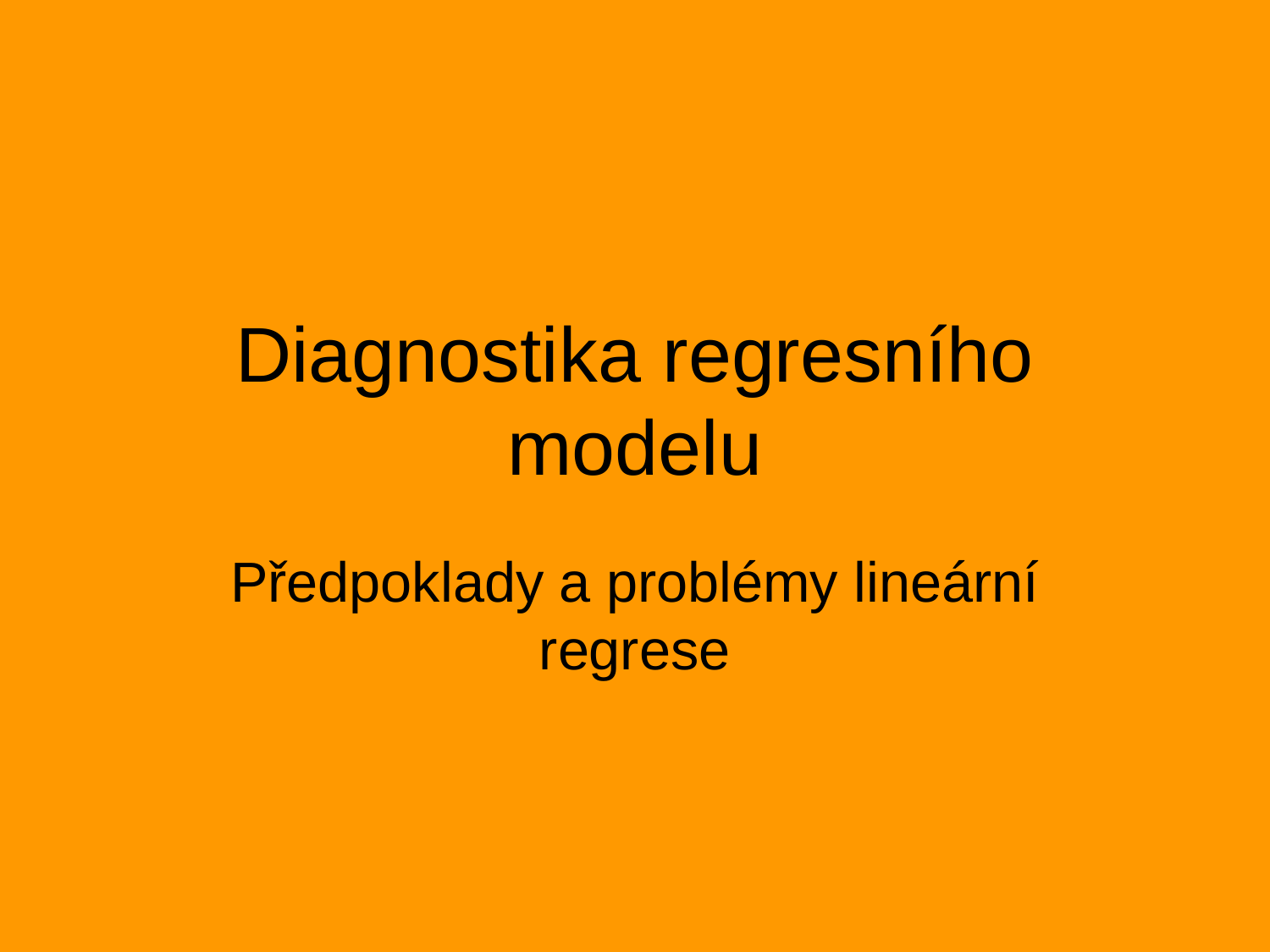

# Diagnostika regresního modelu
Předpoklady a problémy lineární regrese